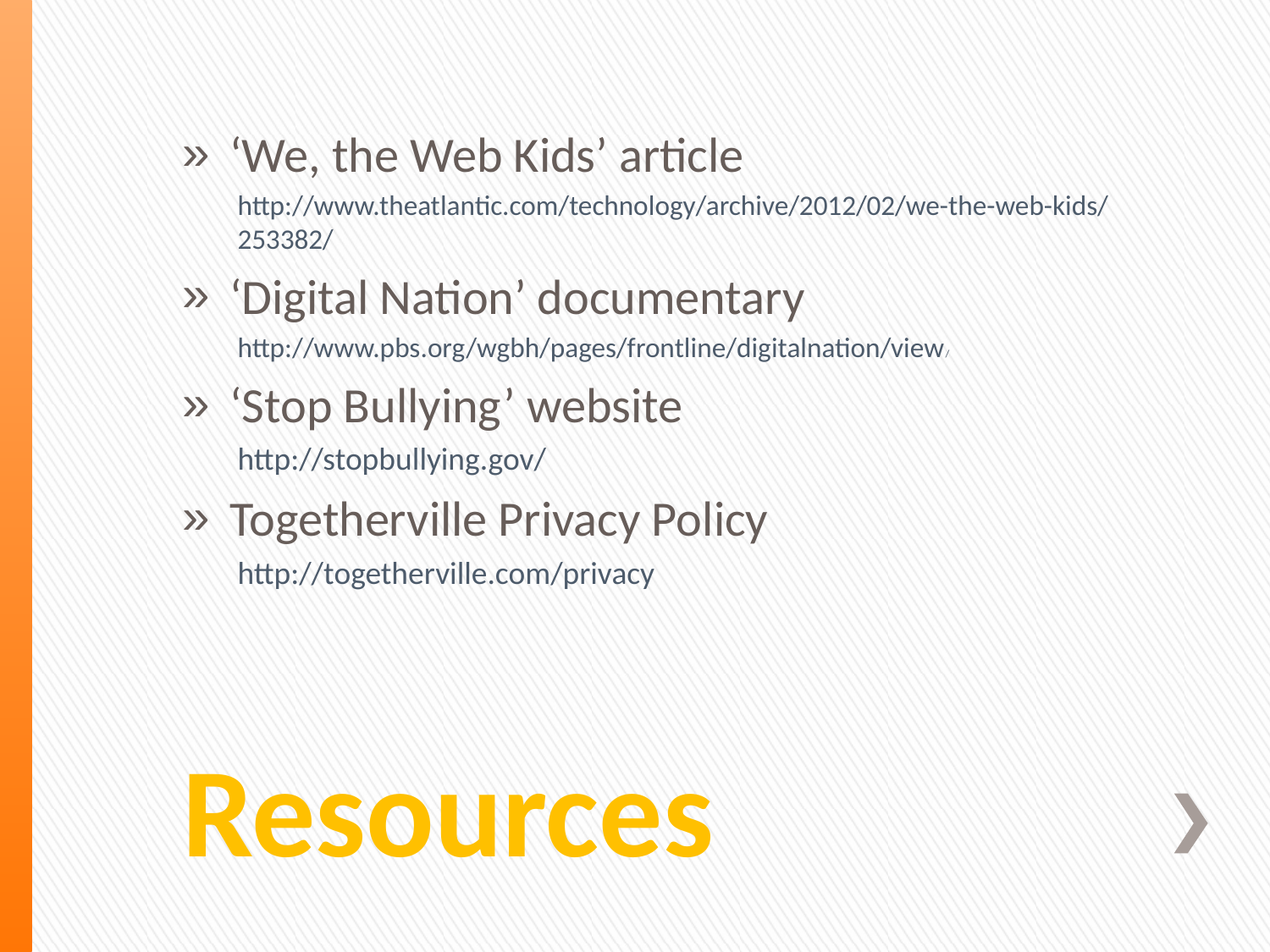

‘We, the Web Kids’ article
http://www.theatlantic.com/technology/archive/2012/02/we-the-web-kids/253382/
‘Digital Nation’ documentary
http://www.pbs.org/wgbh/pages/frontline/digitalnation/view/
‘Stop Bullying’ website
http://stopbullying.gov/
Togetherville Privacy Policy
http://togetherville.com/privacy
# Resources